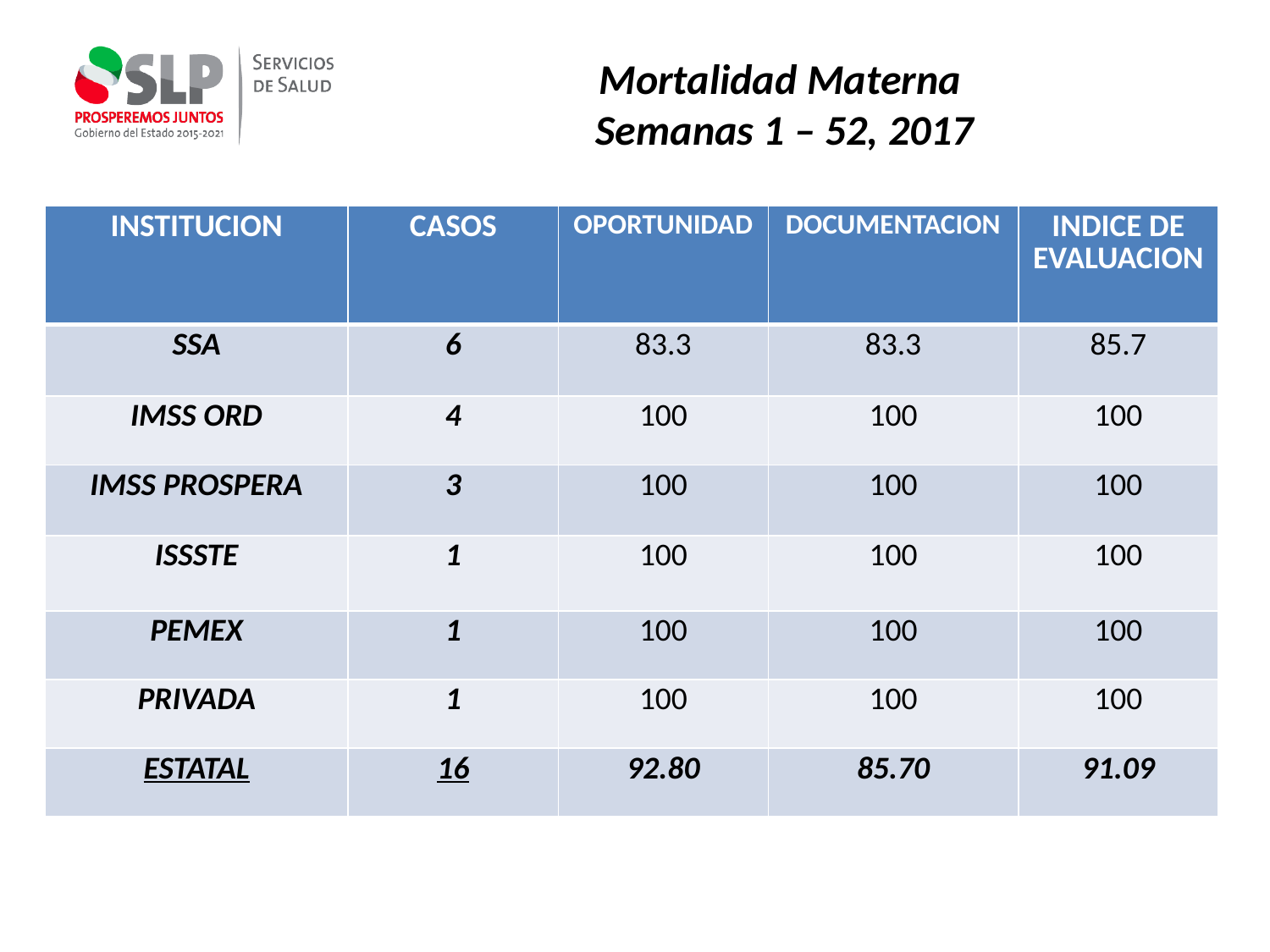

Mortalidad Materna
Semanas 1 – 52, 2017
| INSTITUCION | CASOS | OPORTUNIDAD | DOCUMENTACION | INDICE DE EVALUACION |
| --- | --- | --- | --- | --- |
| SSA | 6 | 83.3 | 83.3 | 85.7 |
| IMSS ORD | 4 | 100 | 100 | 100 |
| IMSS PROSPERA | 3 | 100 | 100 | 100 |
| ISSSTE | 1 | 100 | 100 | 100 |
| PEMEX | 1 | 100 | 100 | 100 |
| PRIVADA | 1 | 100 | 100 | 100 |
| ESTATAL | 16 | 92.80 | 85.70 | 91.09 |